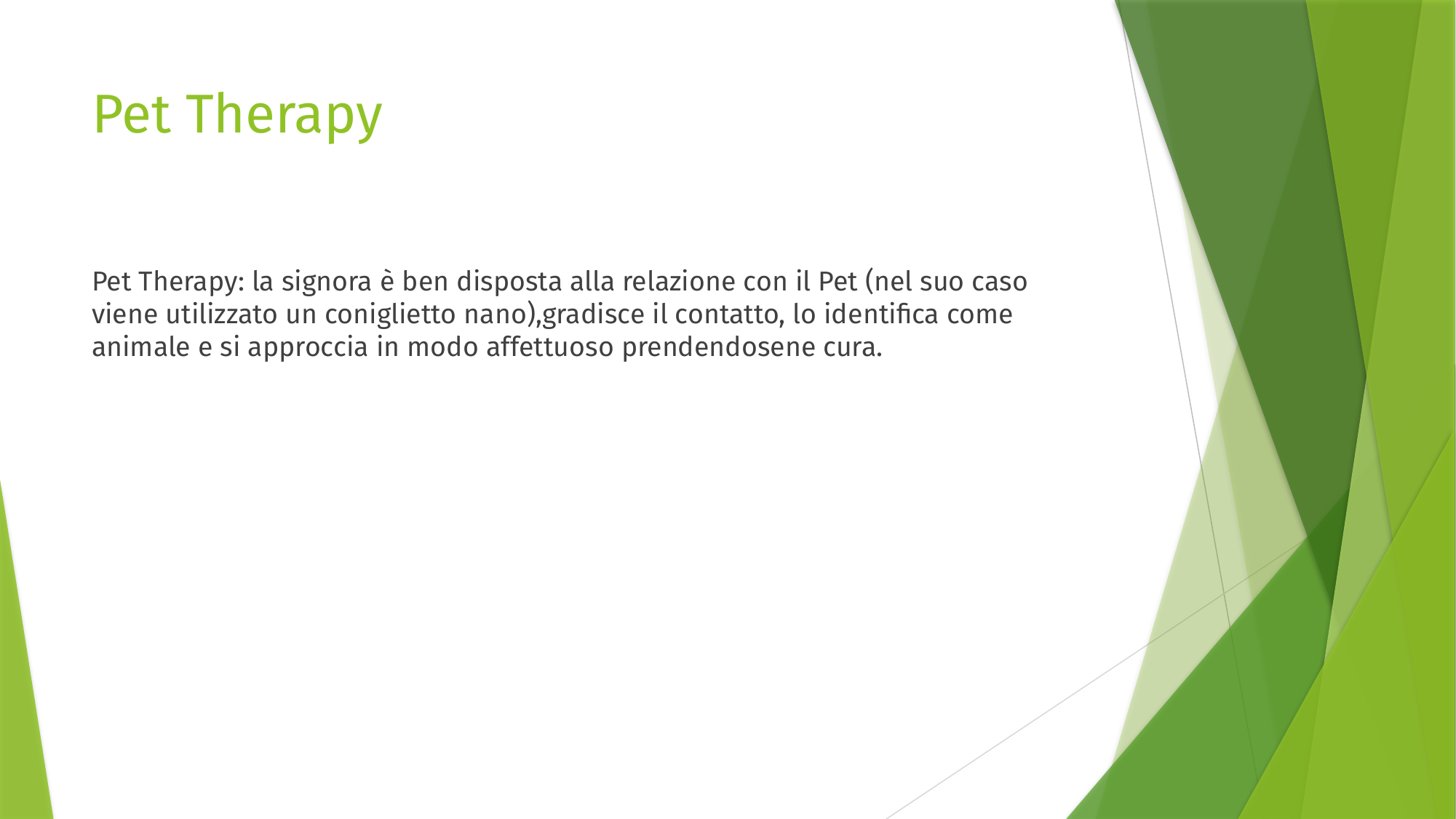

# Pet Therapy
Pet Therapy: la signora è ben disposta alla relazione con il Pet (nel suo caso viene utilizzato un coniglietto nano),gradisce il contatto, lo identifica come animale e si approccia in modo affettuoso prendendosene cura.